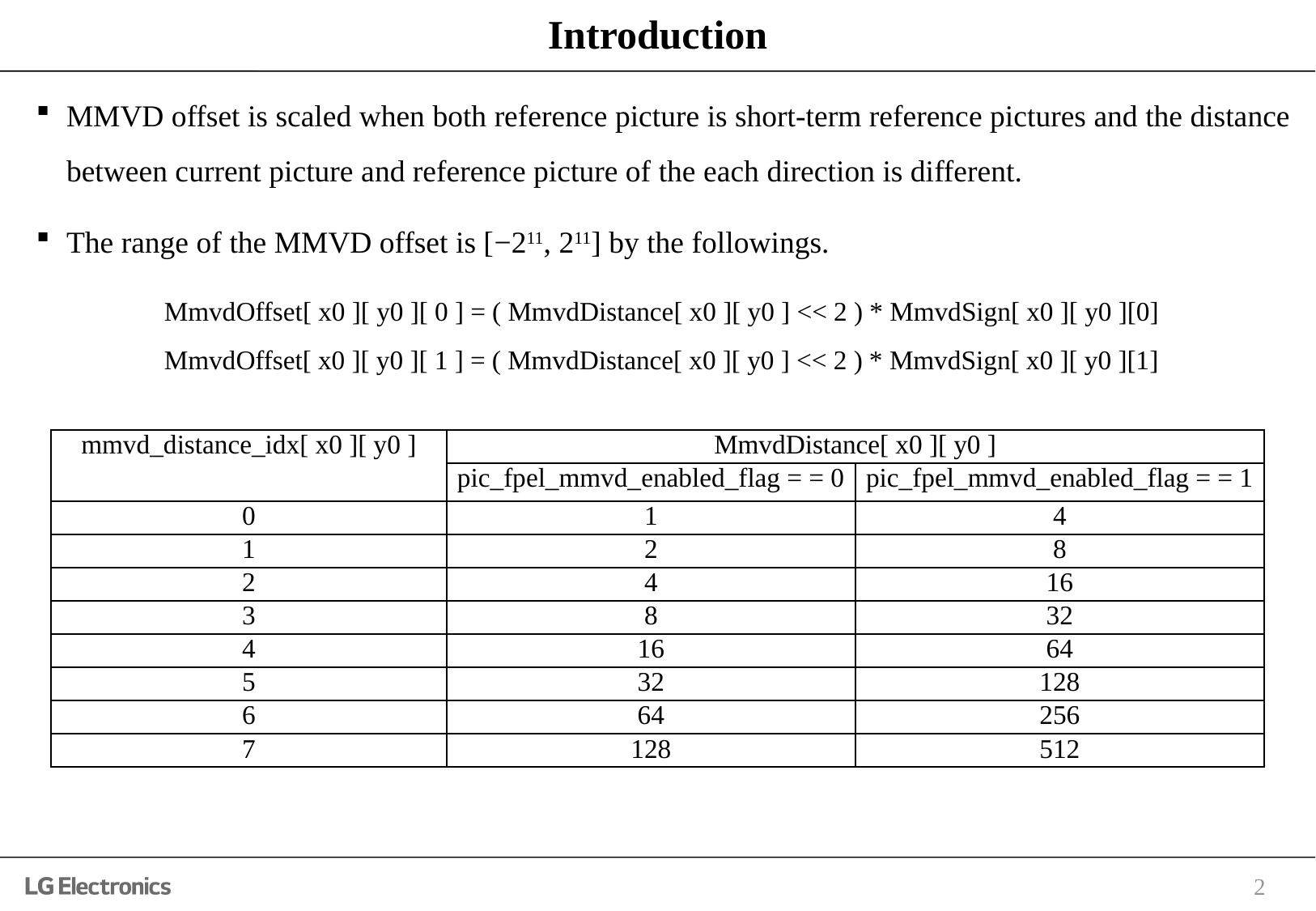

# Introduction
MMVD offset is scaled when both reference picture is short-term reference pictures and the distance between current picture and reference picture of the each direction is different.
The range of the MMVD offset is [−211, 211] by the followings.
MmvdOffset[ x0 ][ y0 ][ 0 ] = ( MmvdDistance[ x0 ][ y0 ] << 2 ) * MmvdSign[ x0 ][ y0 ][0]
MmvdOffset[ x0 ][ y0 ][ 1 ] = ( MmvdDistance[ x0 ][ y0 ] << 2 ) * MmvdSign[ x0 ][ y0 ][1]

| mmvd\_distance\_idx[ x0 ][ y0 ] | MmvdDistance[ x0 ][ y0 ] |  |
| --- | --- | --- |
|  | pic\_fpel\_mmvd\_enabled\_flag = = 0 | pic\_fpel\_mmvd\_enabled\_flag = = 1 |
| 0 | 1 | 4 |
| 1 | 2 | 8 |
| 2 | 4 | 16 |
| 3 | 8 | 32 |
| 4 | 16 | 64 |
| 5 | 32 | 128 |
| 6 | 64 | 256 |
| 7 | 128 | 512 |
2